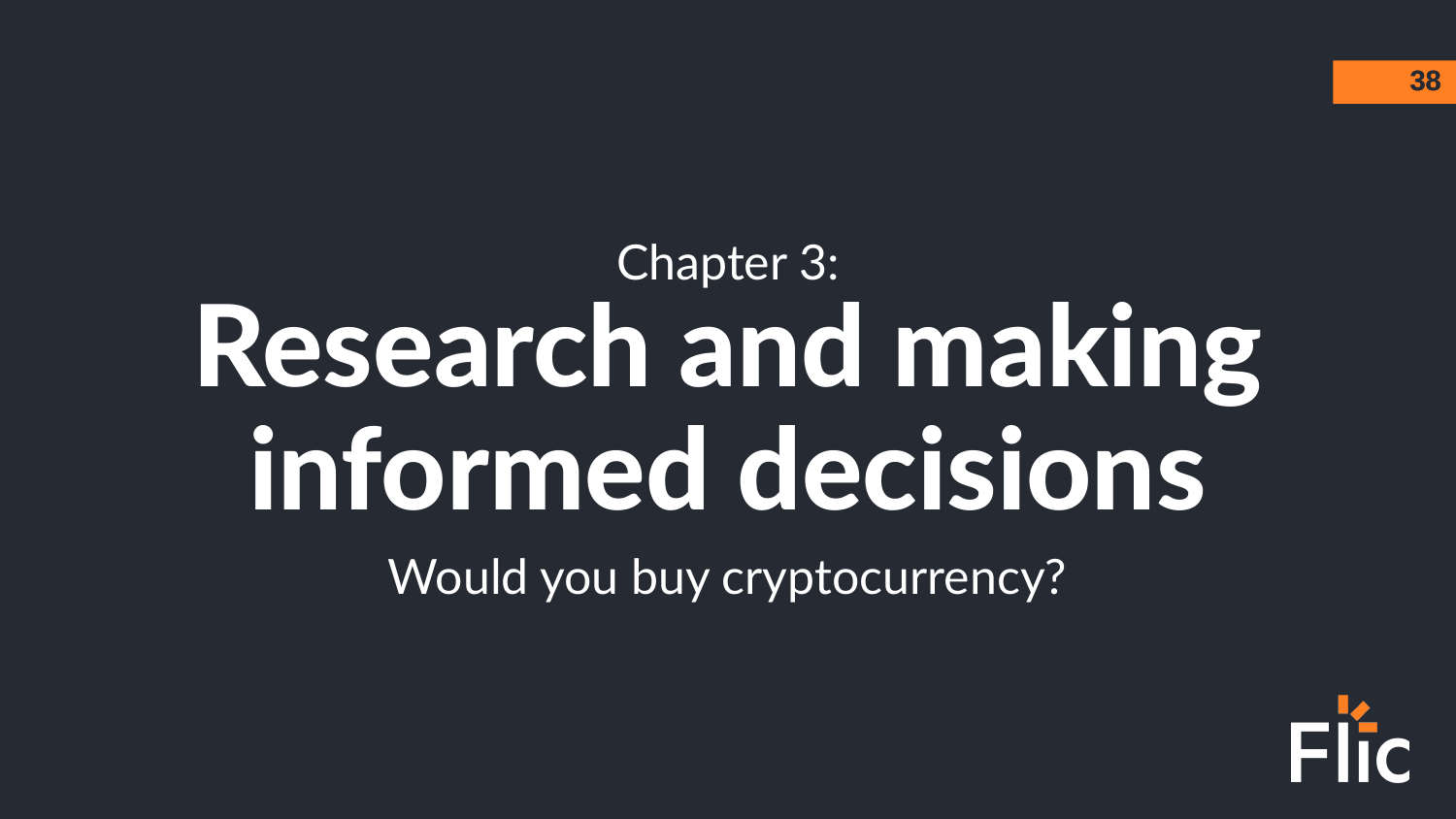

38
38
Chapter 3:
Research and making informed decisions
Would you buy cryptocurrency?
38